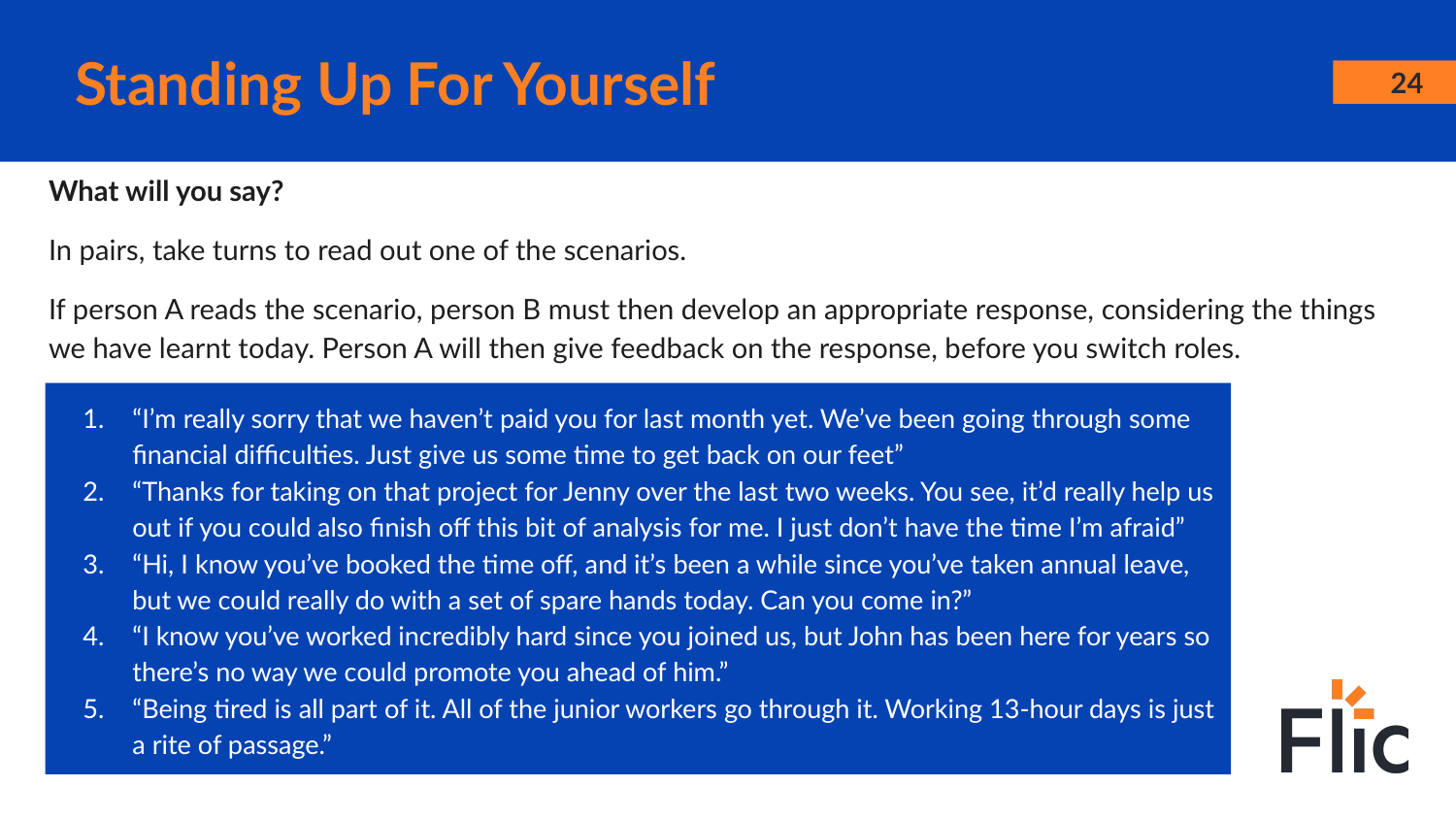

Standing Up For Yourself
24
What will you say?
In pairs, take turns to read out one of the scenarios.
If person A reads the scenario, person B must then develop an appropriate response, considering the things we have learnt today. Person A will then give feedback on the response, before you switch roles.

“I’m really sorry that we haven’t paid you for last month yet. We’ve been going through some financial difficulties. Just give us some time to get back on our feet”
“Thanks for taking on that project for Jenny over the last two weeks. You see, it’d really help us out if you could also finish off this bit of analysis for me. I just don’t have the time I’m afraid”
“Hi, I know you’ve booked the time off, and it’s been a while since you’ve taken annual leave, but we could really do with a set of spare hands today. Can you come in?”
“I know you’ve worked incredibly hard since you joined us, but John has been here for years so there’s no way we could promote you ahead of him.”
“Being tired is all part of it. All of the junior workers go through it. Working 13-hour days is just a rite of passage.”